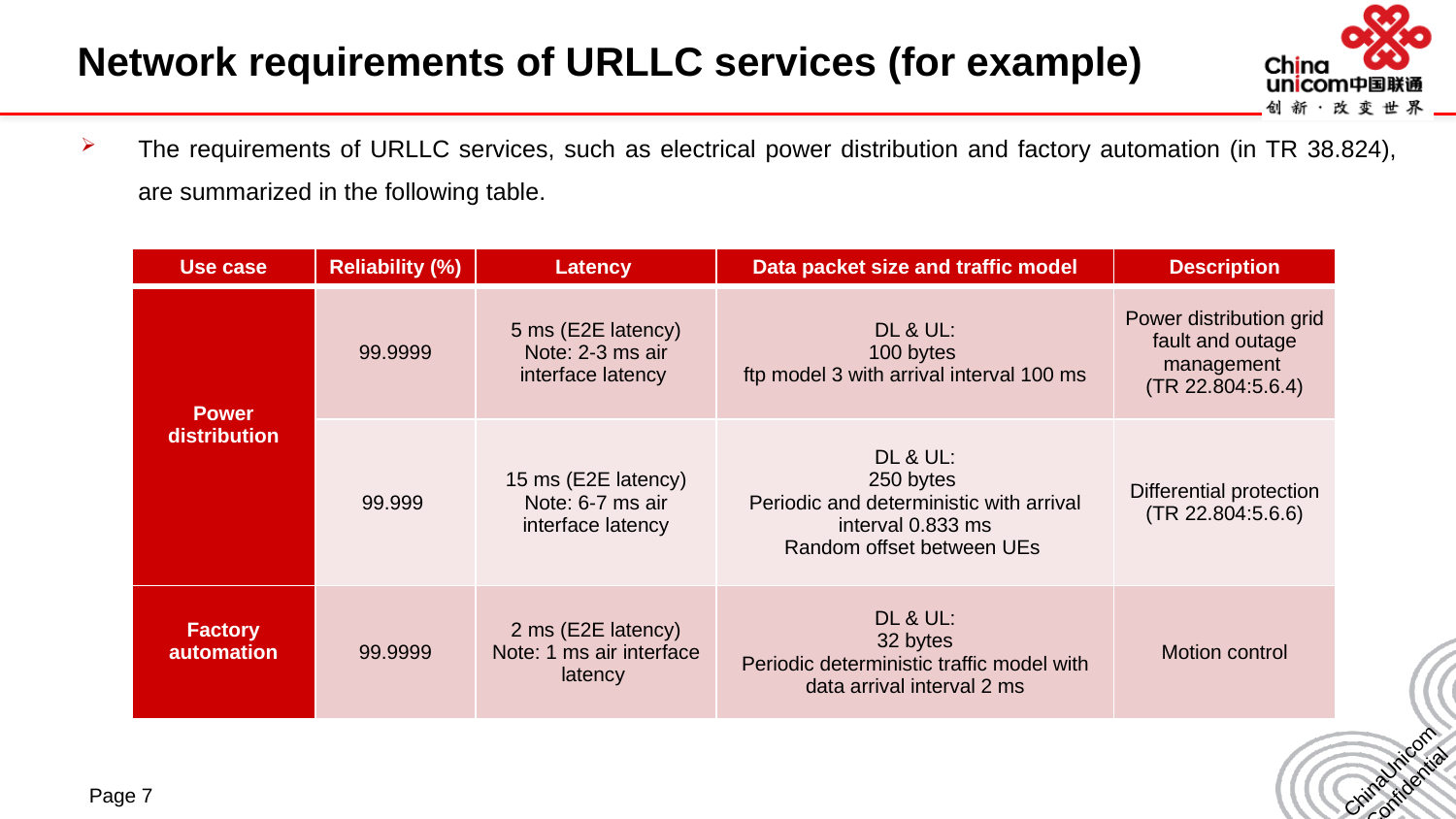

Network requirements of URLLC services (for example)
The requirements of URLLC services, such as electrical power distribution and factory automation (in TR 38.824), are summarized in the following table.
| Use case | Reliability (%) | Latency | Data packet size and traffic model | Description |
| --- | --- | --- | --- | --- |
| Power distribution | 99.9999 | 5 ms (E2E latency) Note: 2-3 ms air interface latency | DL & UL: 100 bytes ftp model 3 with arrival interval 100 ms | Power distribution grid fault and outage management (TR 22.804:5.6.4) |
|  | 99.999 | 15 ms (E2E latency) Note: 6-7 ms air interface latency | DL & UL: 250 bytes Periodic and deterministic with arrival interval 0.833 ms Random offset between UEs | Differential protection (TR 22.804:5.6.6) |
| Factory automation | 99.9999 | 2 ms (E2E latency) Note: 1 ms air interface latency | DL & UL: 32 bytes Periodic deterministic traffic model with data arrival interval 2 ms | Motion control |
Page 7